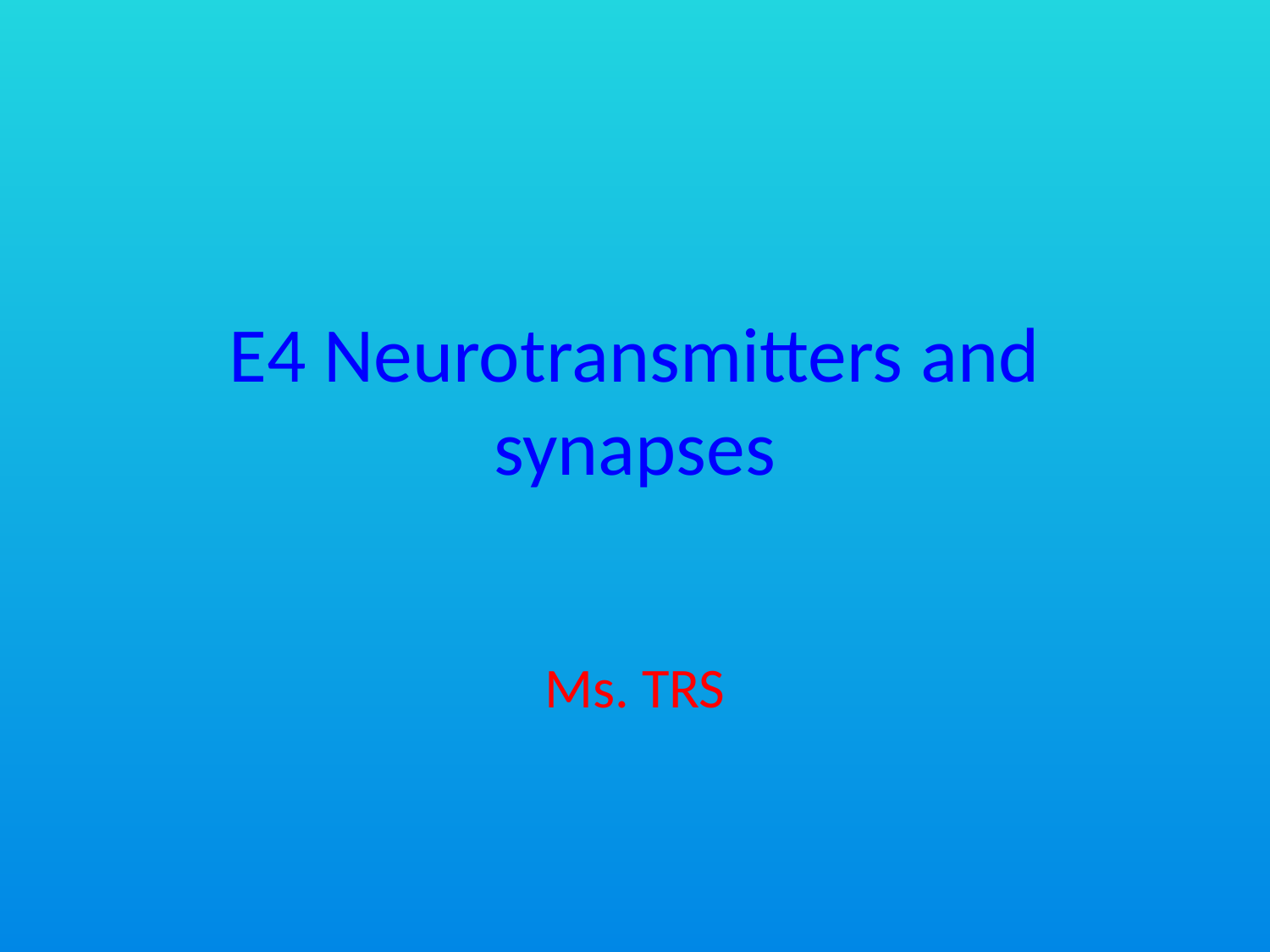

# E4 Neurotransmitters and synapses
Ms. TRS